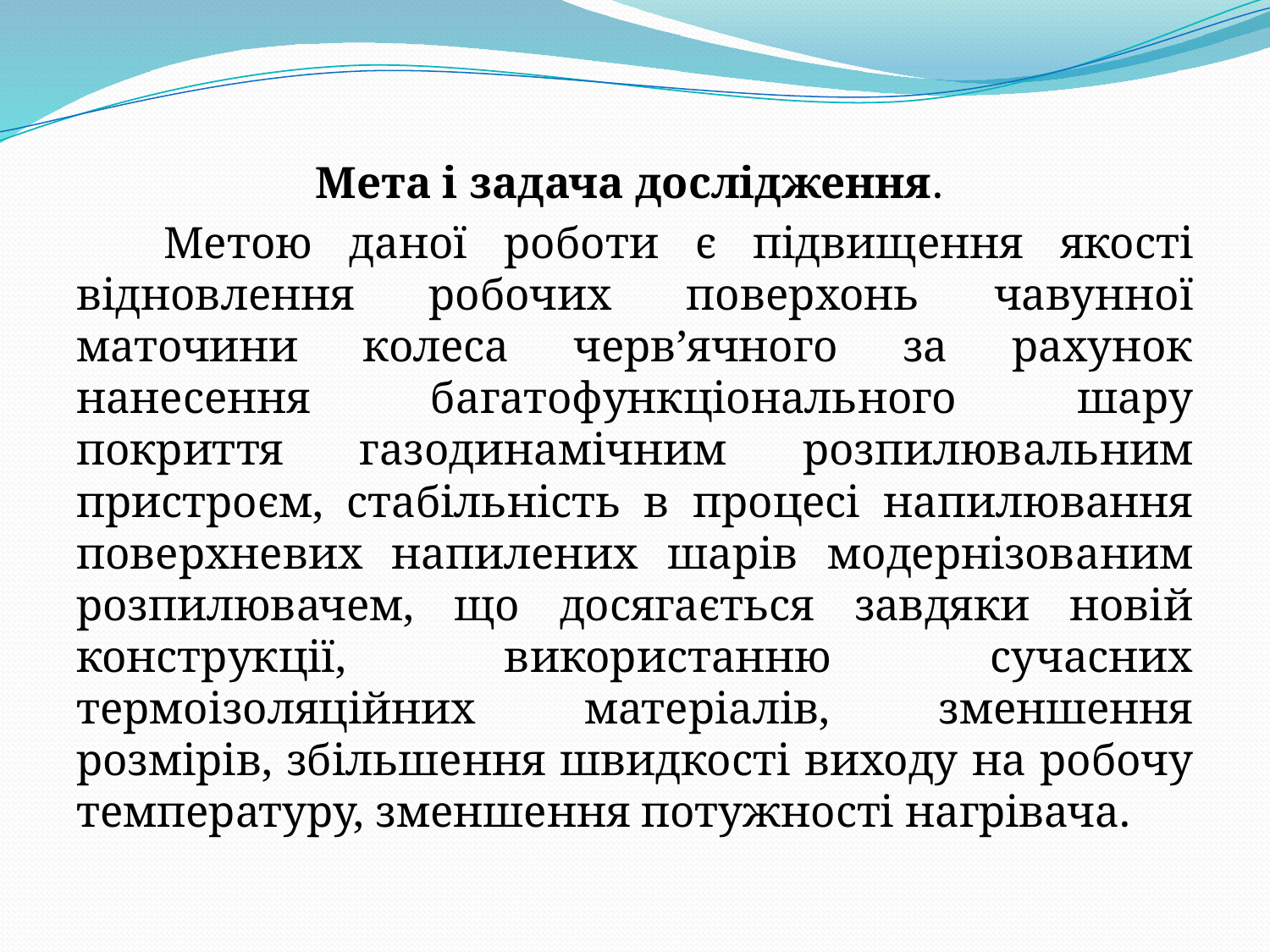

Мета і задача дослідження.
Метою даної роботи є підвищення якості відновлення робочих поверхонь чавунної маточини колеса черв’ячного за рахунок нанесення багатофункціонального шару покриття газодинамічним розпилювальним пристроєм, стабільність в процесі напилювання поверхневих напилених шарів модернізованим розпилювачем, що досягається завдяки новій конструкції, використанню сучасних термоізоляційних матеріалів, зменшення розмірів, збільшення швидкості виходу на робочу температуру, зменшення потужності нагрівача.